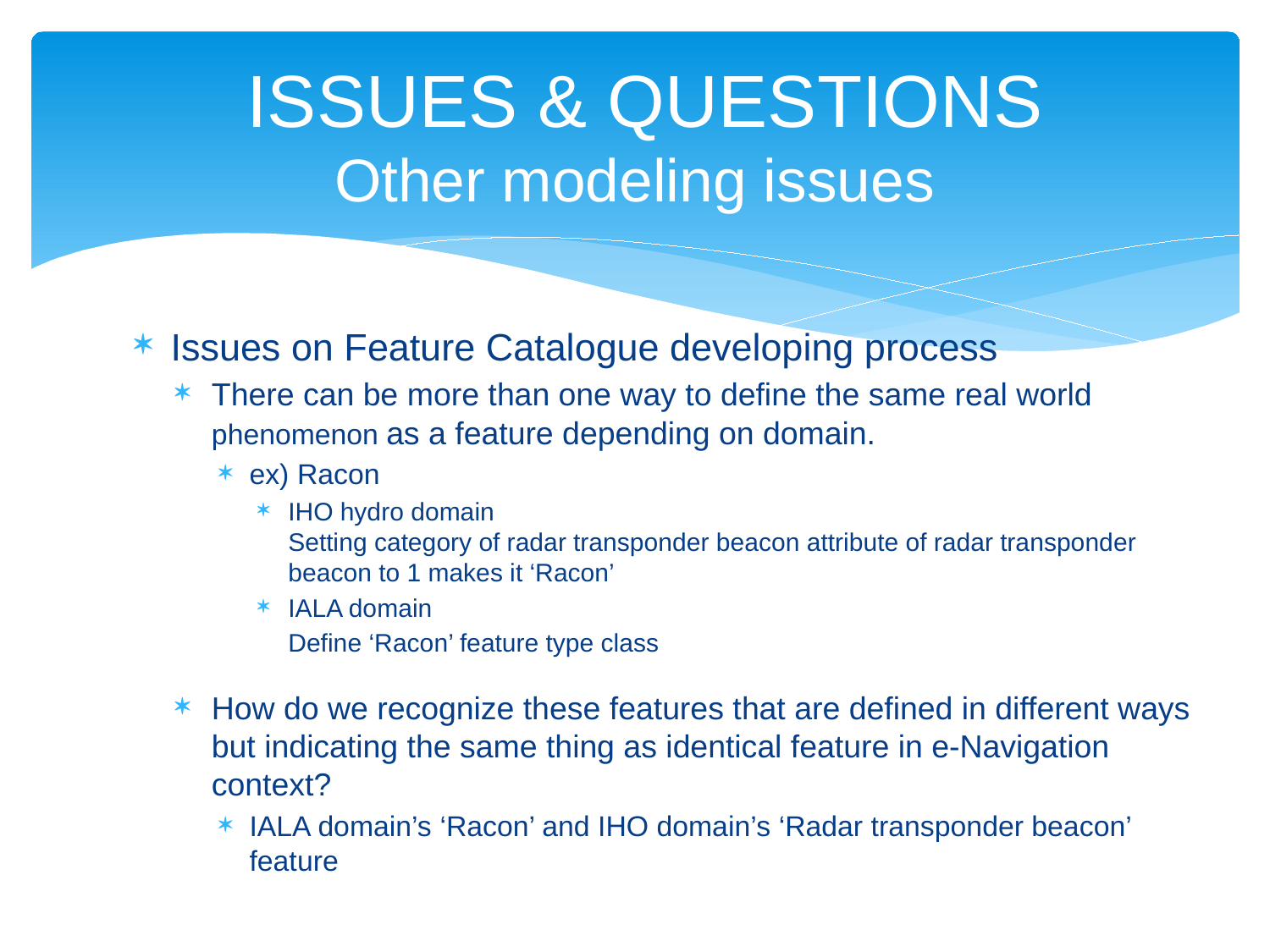

# ISSUES & QUESTIONS Other modeling issues
Issues on Feature Catalogue developing process
There can be more than one way to define the same real world phenomenon as a feature depending on domain.
ex) Racon
IHO hydro domain
Setting category of radar transponder beacon attribute of radar transponder beacon to 1 makes it ‘Racon’
IALA domain
	Define ‘Racon’ feature type class

How do we recognize these features that are defined in different ways but indicating the same thing as identical feature in e-Navigation context?
IALA domain’s ‘Racon’ and IHO domain’s ‘Radar transponder beacon’ feature